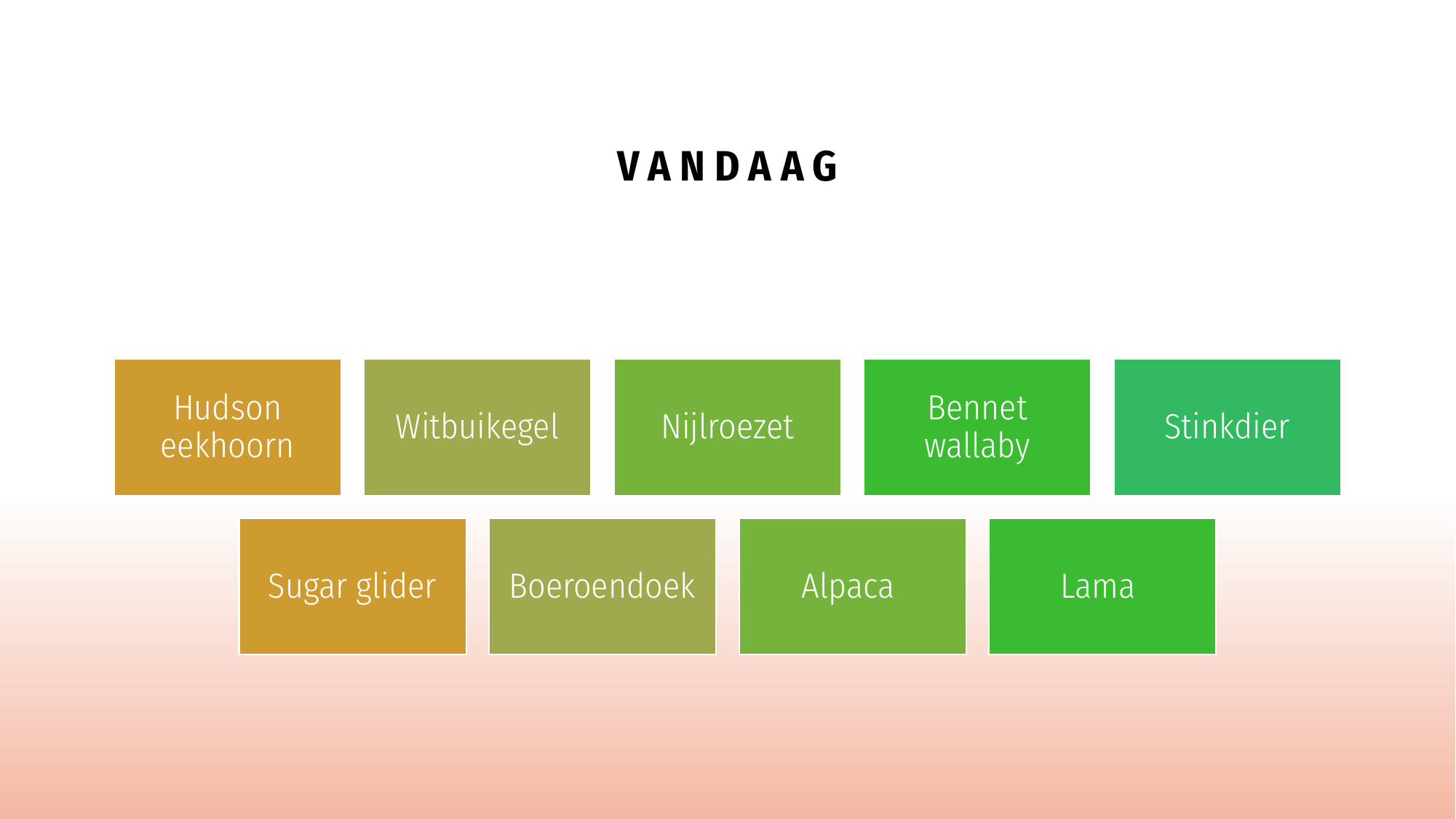

# vandaag
Hudson eekhoorn
Witbuikegel
Nijlroezet
Bennet wallaby
Stinkdier
Sugar glider
Boeroendoek
Alpaca
Lama